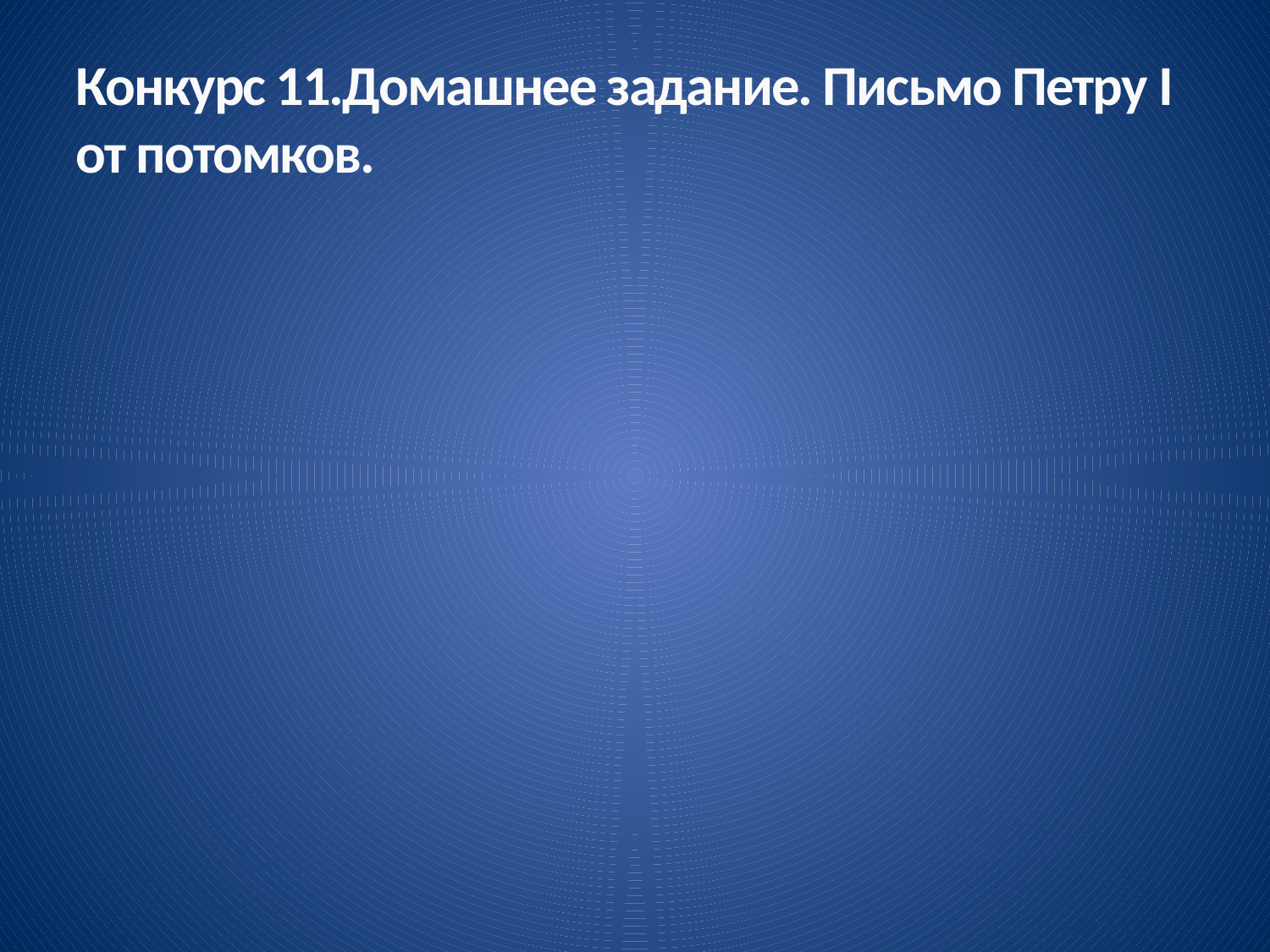

# Конкурс 11.Домашнее задание. Письмо Петру I от потомков.